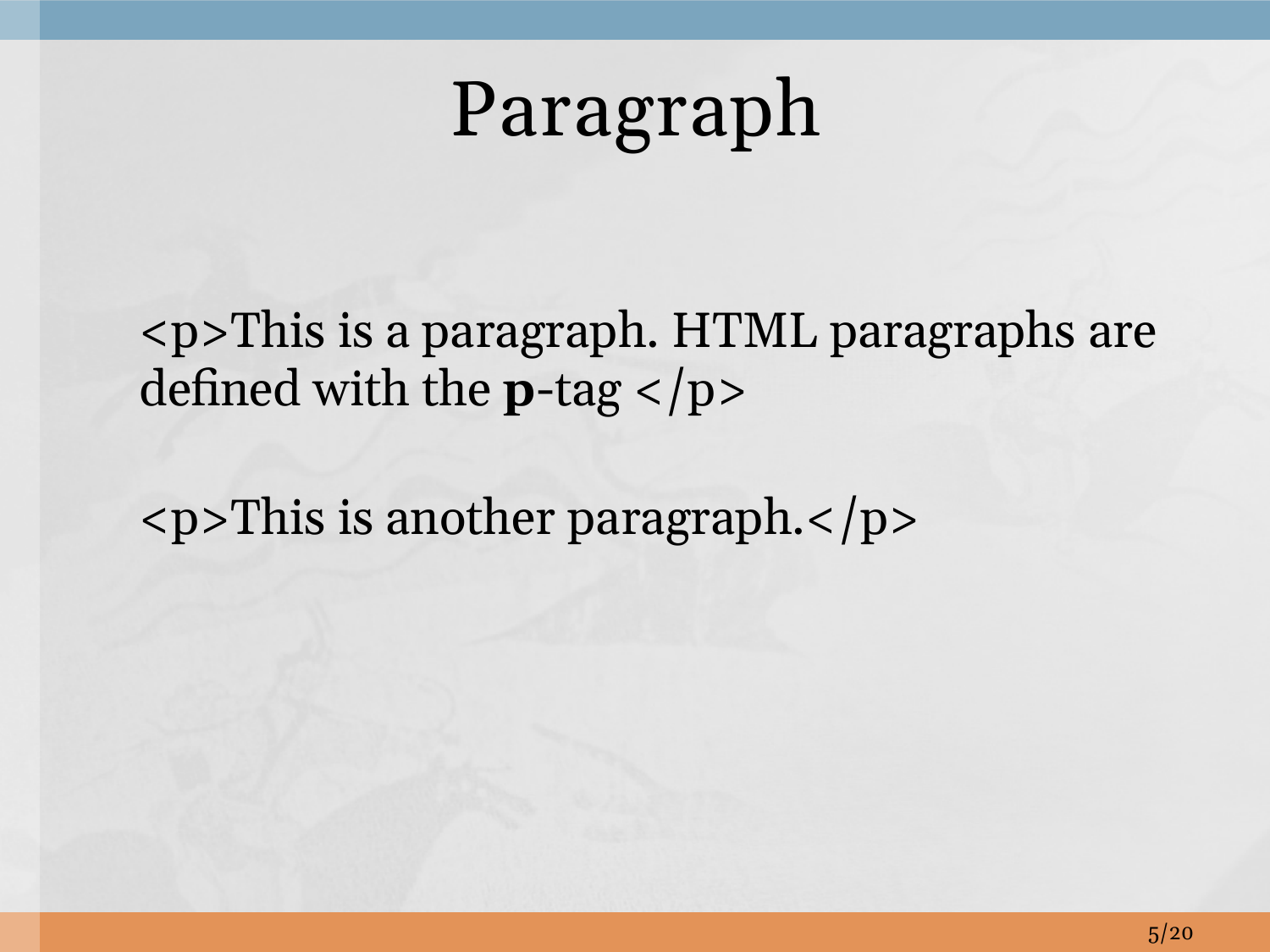

# Paragraph

<p>This is a paragraph. HTML paragraphs are defined with the p-tag </p>
<p>This is another paragraph.</p>
5